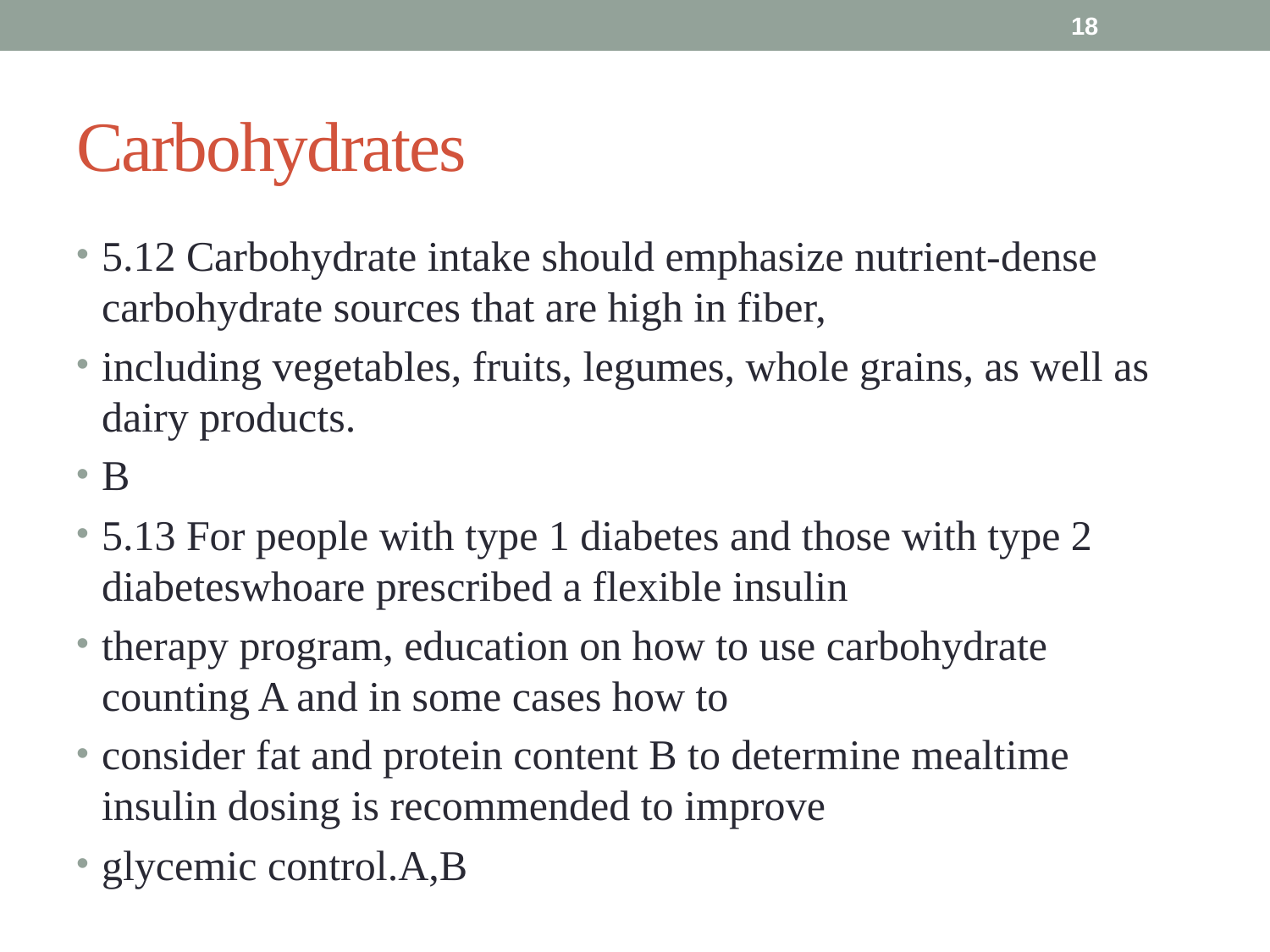

18
# Carbohydrates
5.12 Carbohydrate intake should emphasize nutrient-dense carbohydrate sources that are high in fiber,
including vegetables, fruits, legumes, whole grains, as well as dairy products.
B
5.13 For people with type 1 diabetes and those with type 2 diabeteswhoare prescribed a flexible insulin
therapy program, education on how to use carbohydrate counting A and in some cases how to
consider fat and protein content B to determine mealtime insulin dosing is recommended to improve
glycemic control.A,B